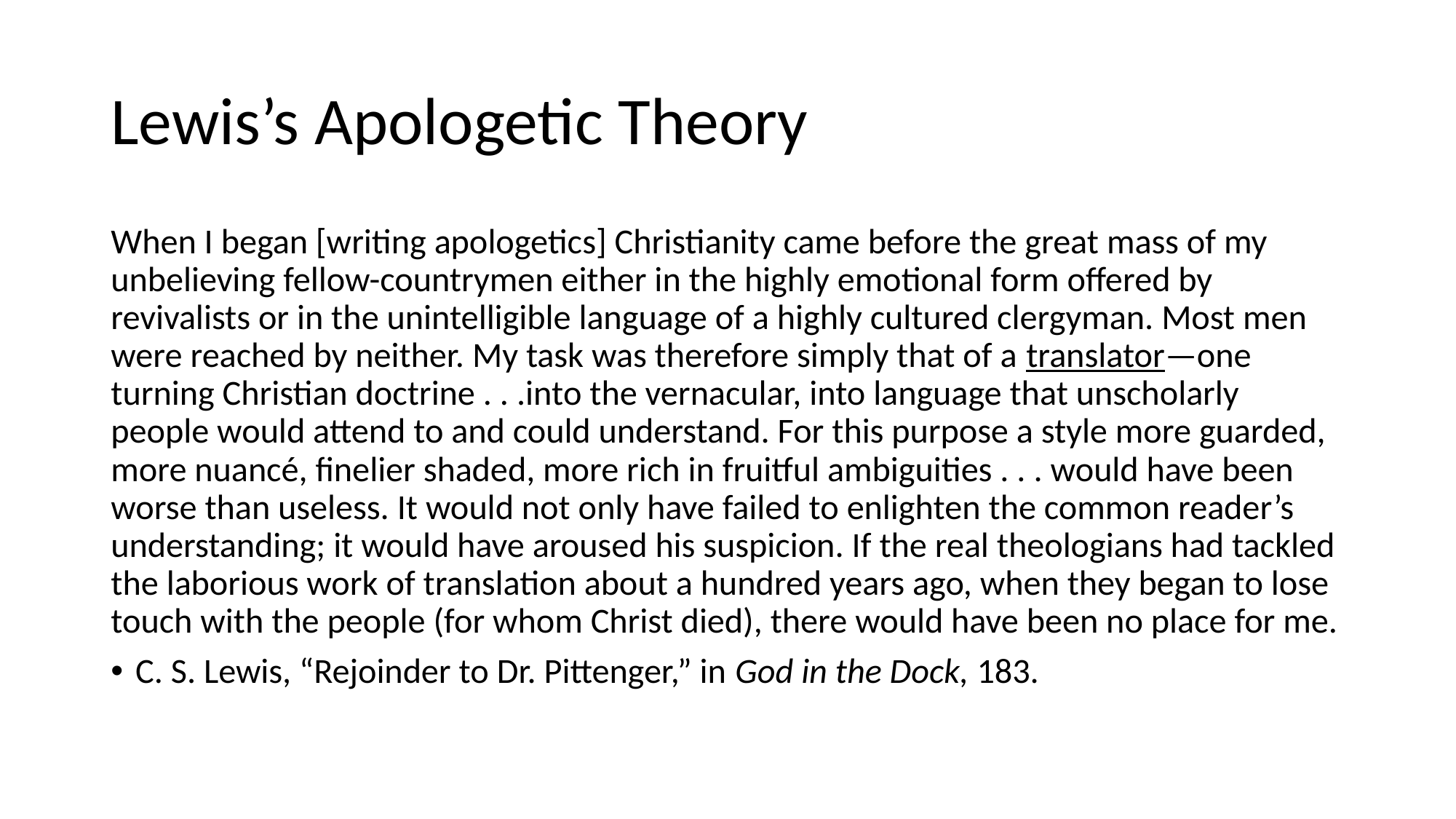

# Lewis’s Apologetic Theory
When I began [writing apologetics] Christianity came before the great mass of my unbelieving fellow-countrymen either in the highly emotional form offered by revivalists or in the unintelligible language of a highly cultured clergyman. Most men were reached by neither. My task was therefore simply that of a translator—one turning Christian doctrine . . .into the vernacular, into language that unscholarly people would attend to and could understand. For this purpose a style more guarded, more nuancé, finelier shaded, more rich in fruitful ambiguities . . . would have been worse than useless. It would not only have failed to enlighten the common reader’s understanding; it would have aroused his suspicion. If the real theologians had tackled the laborious work of translation about a hundred years ago, when they began to lose touch with the people (for whom Christ died), there would have been no place for me.
C. S. Lewis, “Rejoinder to Dr. Pittenger,” in God in the Dock, 183.